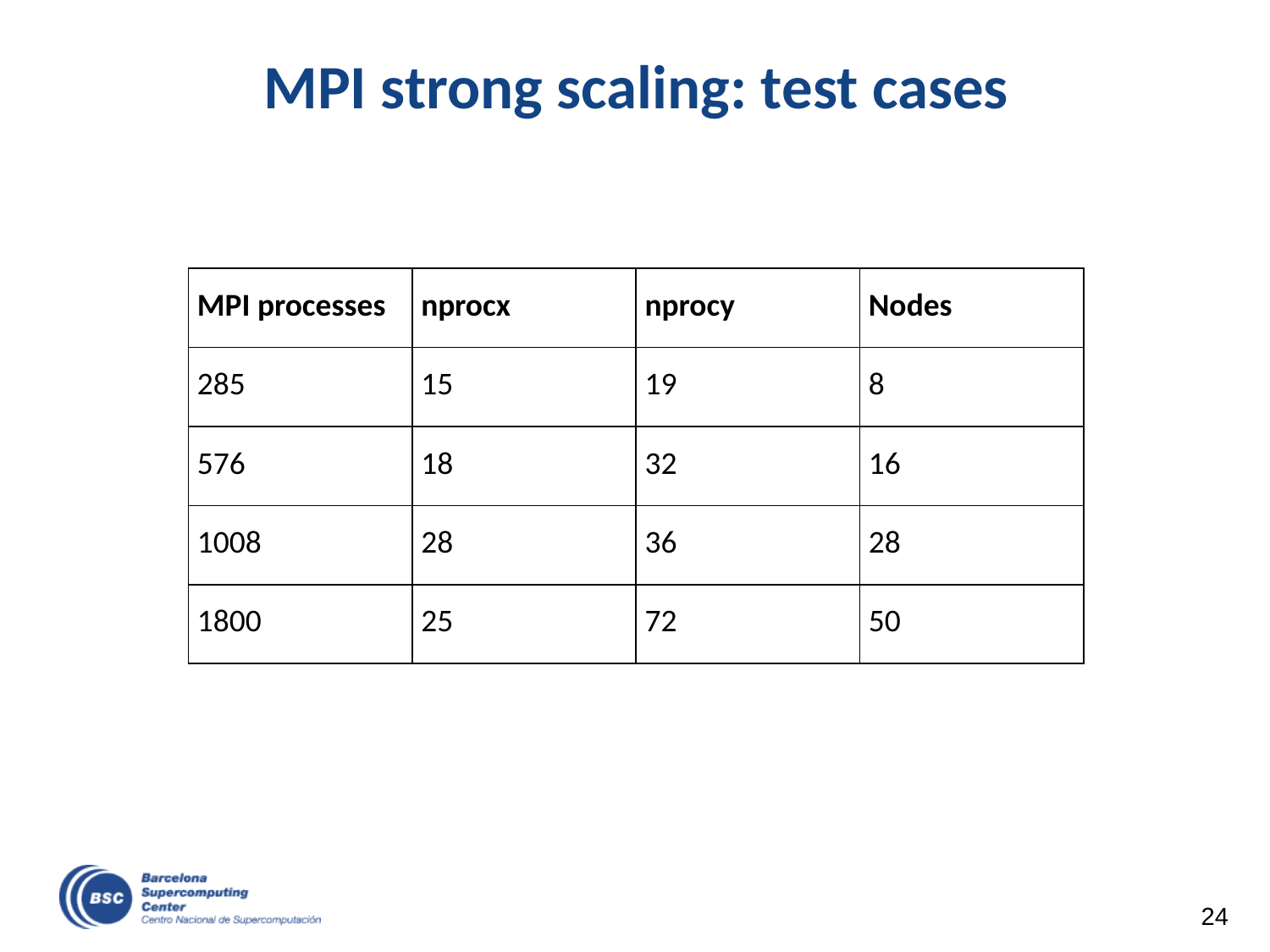

# MPI strong scaling: test cases
| MPI processes | nprocx | nprocy | Nodes |
| --- | --- | --- | --- |
| 285 | 15 | 19 | 8 |
| 576 | 18 | 32 | 16 |
| 1008 | 28 | 36 | 28 |
| 1800 | 25 | 72 | 50 |
24